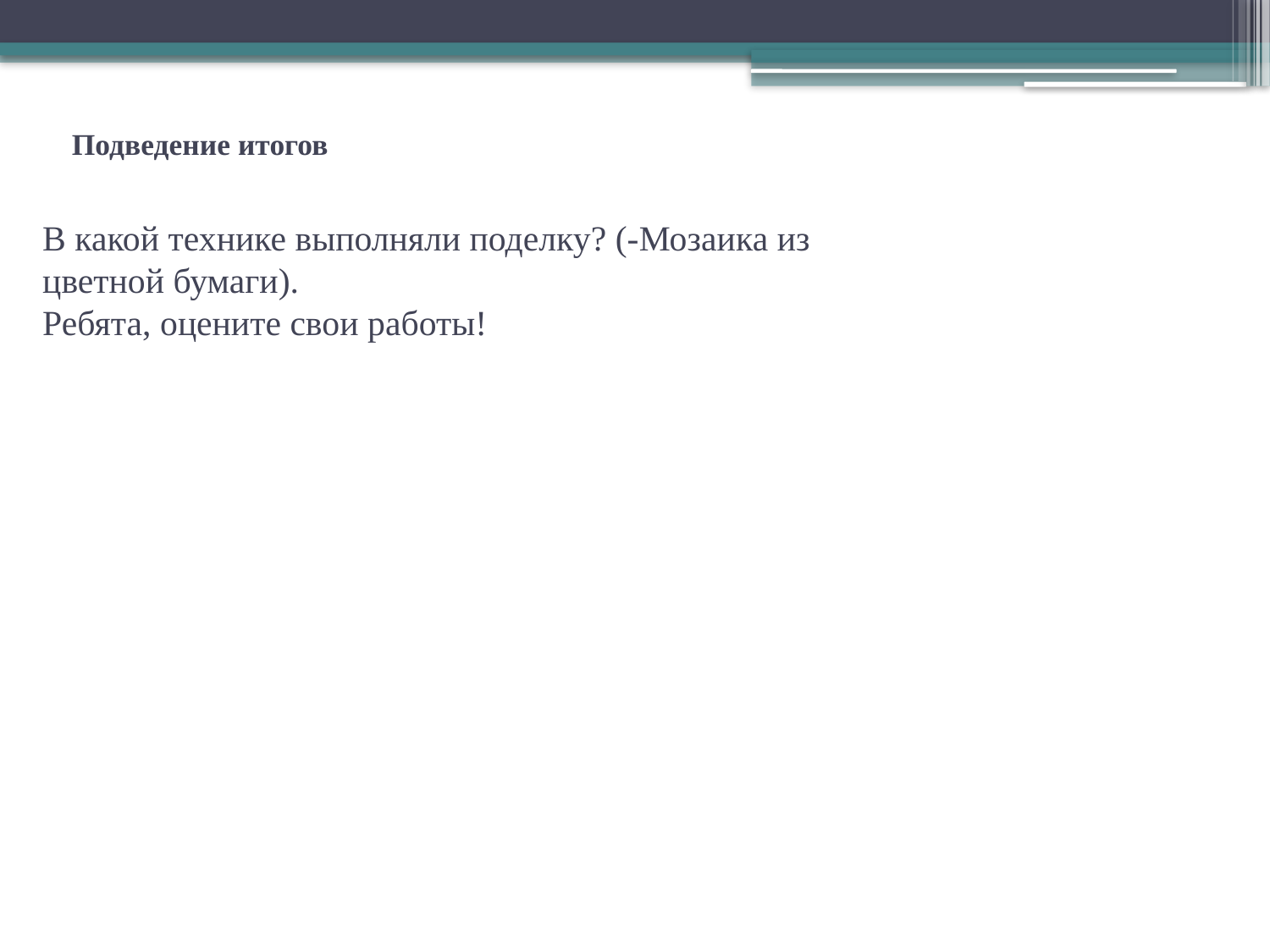

# Подведение итогов
В какой технике выполняли поделку? (-Мозаика из цветной бумаги).
Ребята, оцените свои работы!